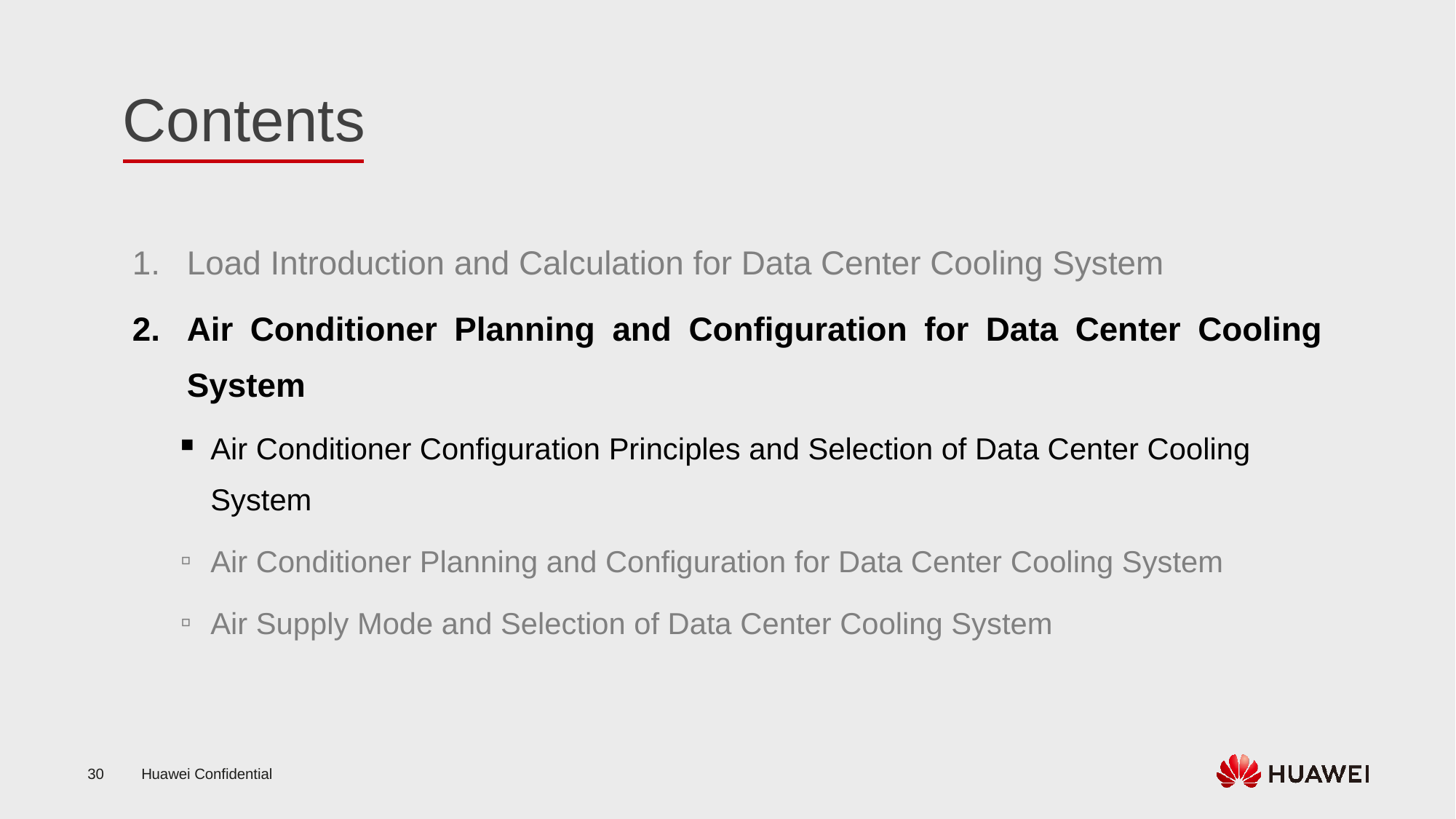

Load Introduction and Calculation for Data Center Cooling System
Air Conditioner Planning and Configuration for Data Center Cooling System
Air Conditioner Configuration Principles and Selection of Data Center Cooling System
Air Conditioner Planning and Configuration for Data Center Cooling System
Air Supply Mode and Selection of Data Center Cooling System